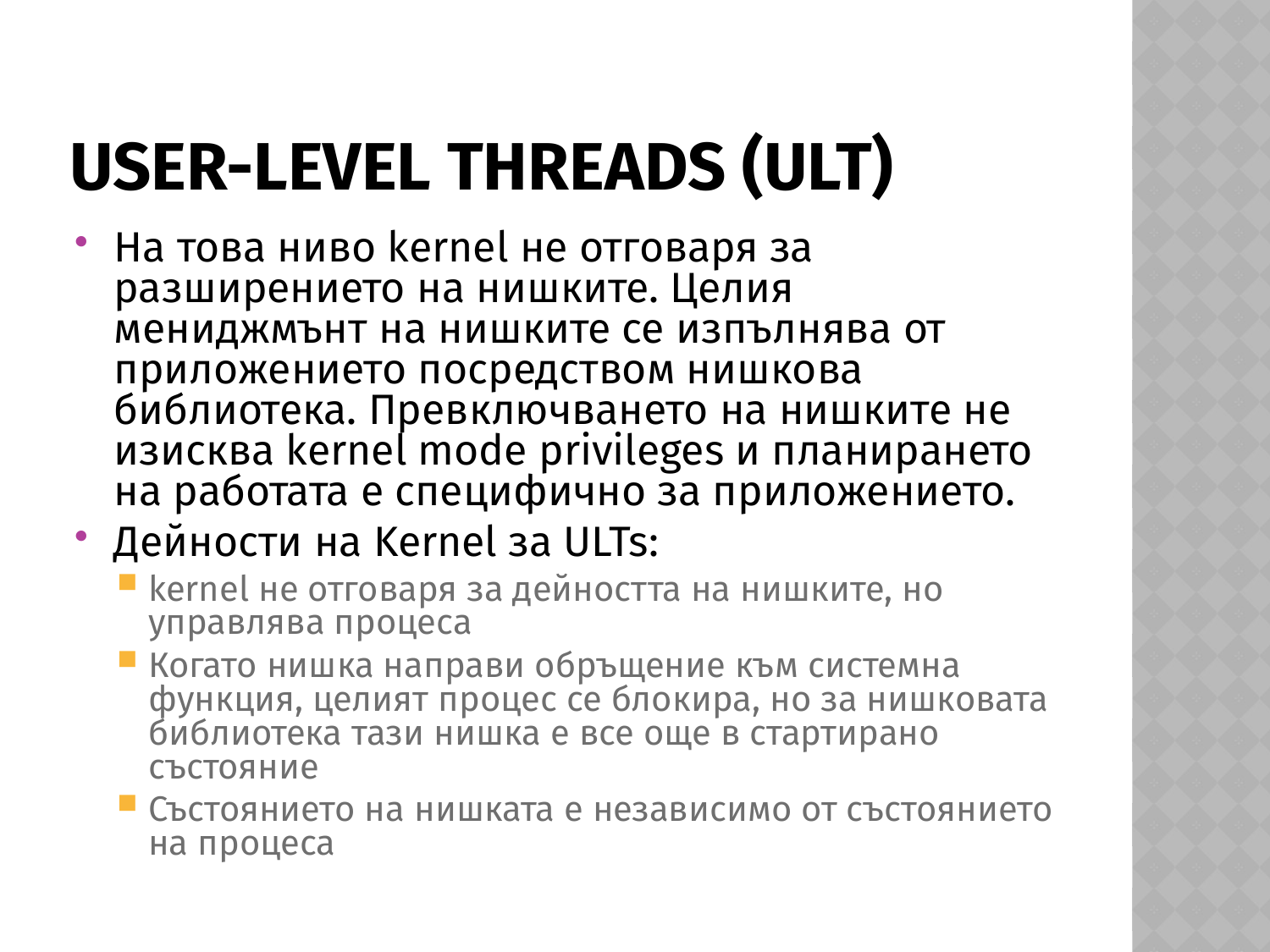

# User-Level Threads (ULT)
На това ниво kernel не отговаря за разширението на нишките. Целия мениджмънт на нишките се изпълнява от приложението посредством нишкова библиотека. Превключването на нишките не изисква kernel mode privileges и планирането на работата е специфично за приложението.
Дейности на Kernel за ULTs:
kernel не отговаря за дейността на нишките, но управлява процеса
Когато нишка направи обръщение към системна функция, целият процес се блокира, но за нишковата библиотека тази нишка е все още в стартирано състояние
Състоянието на нишката е независимо от състоянието на процеса